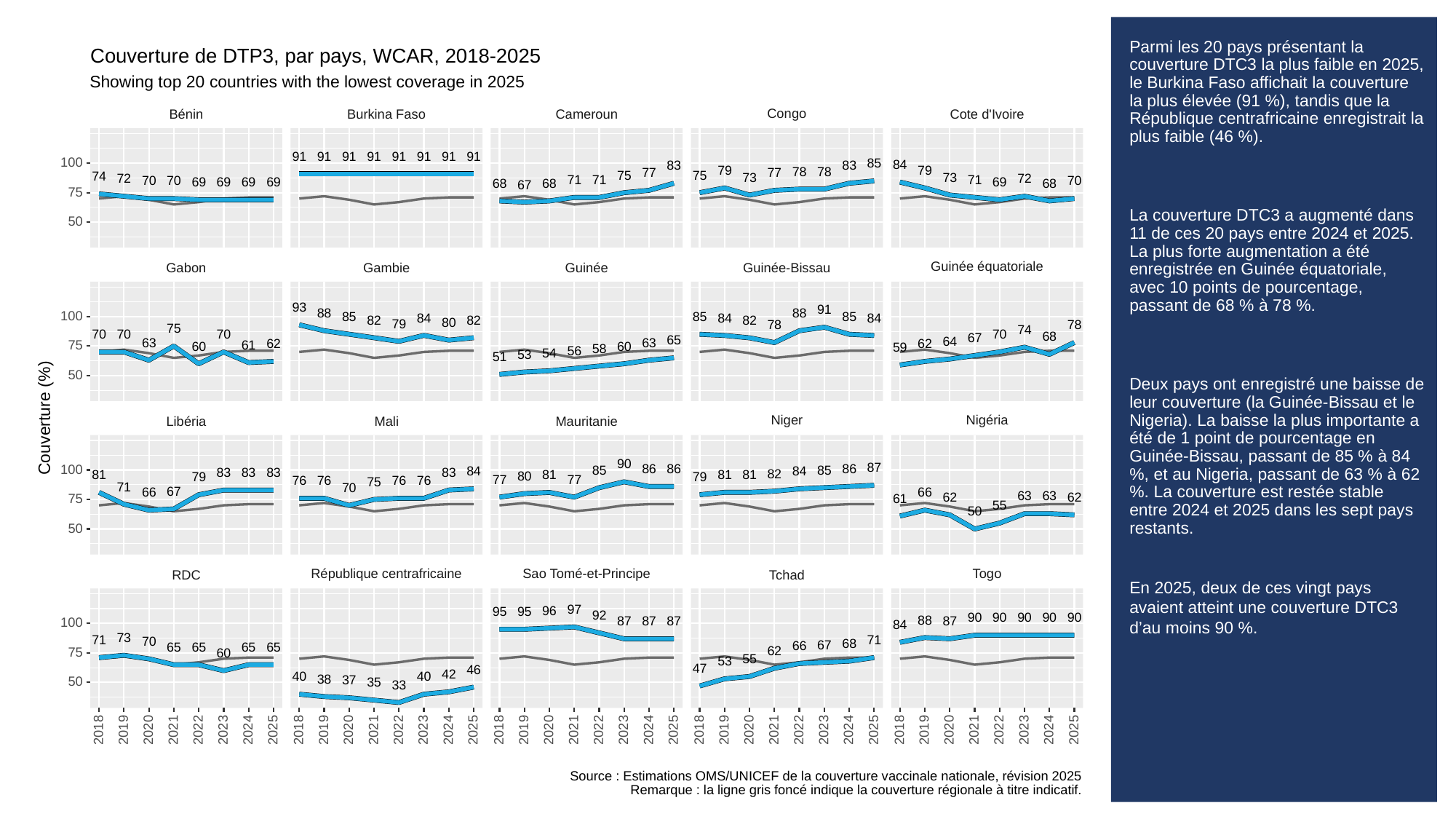

# Parmi les 20 pays présentant la couverture DTC3 la plus faible en 2025, le Burkina Faso affichait la couverture la plus élevée (91 %), tandis que la République centrafricaine enregistrait la plus faible (46 %).

La couverture DTC3 a augmenté dans 11 de ces 20 pays entre 2024 et 2025. La plus forte augmentation a été enregistrée en Guinée équatoriale, avec 10 points de pourcentage, passant de 68 % à 78 %.

Deux pays ont enregistré une baisse de leur couverture (la Guinée-Bissau et le Nigeria). La baisse la plus importante a été de 1 point de pourcentage en Guinée-Bissau, passant de 85 % à 84 %, et au Nigeria, passant de 63 % à 62 %. La couverture est restée stable entre 2024 et 2025 dans les sept pays restants.

En 2025, deux de ces vingt pays avaient atteint une couverture DTC3 d’au moins 90 %.

Couverture de DTP3, par pays, WCAR, 2018-2025
Showing top 20 countries with the lowest coverage in 2025
Congo
Cameroun
Cote d'Ivoire
Bénin
Burkina Faso

91
91
91
91
91
91
91
91
100
85
84
83
83

79
79
78
78
77
77
75
75
74
73
73

72
72
71
71
71
70
70
70

69
69
69
69
69
68
68
68
67

75

50

Guinée équatoriale
Gabon
Gambie
Guinée
Guinée-Bissau

93
91
88
88
100
85
85
85
84
84
84
82
82
82

80
79
78
78
75

74

70
70
70
70

68
67
65
64
63
63
62
62
61
75
60
60

59
58

56
54

53
51

50

Couverture (%)
Nigéria
Niger
Libéria
Mali
Mauritanie

90
87
86
86
86
100
85
85
84
84
83
83
83
83
82

81
81
81
81
80
79
79
77
77
76
76
76
76
75

71
70

67
66
66

63
63
62
62
61
75

55

50

50

République centrafricaine
Sao Tomé-et-Principe
Togo
RDC
Tchad

97
96
95
95

92
90
90
90
90
90
88
87
87
87
87
100
84

73

71
71
70

68
67
66
65
65
65
65
62
75
60

55

53

47
46

42
40
40
38
37
50
35
33

2023
2023
2023
2023
2023
2018
2019
2020
2021
2022
2024
2025
2018
2019
2020
2021
2022
2024
2025
2018
2019
2020
2021
2022
2024
2025
2018
2019
2020
2021
2022
2024
2025
2018
2019
2020
2021
2022
2024
2025
Source : Estimations OMS/UNICEF de la couverture vaccinale nationale, révision 2025
Remarque : la ligne gris foncé indique la couverture régionale à titre indicatif.